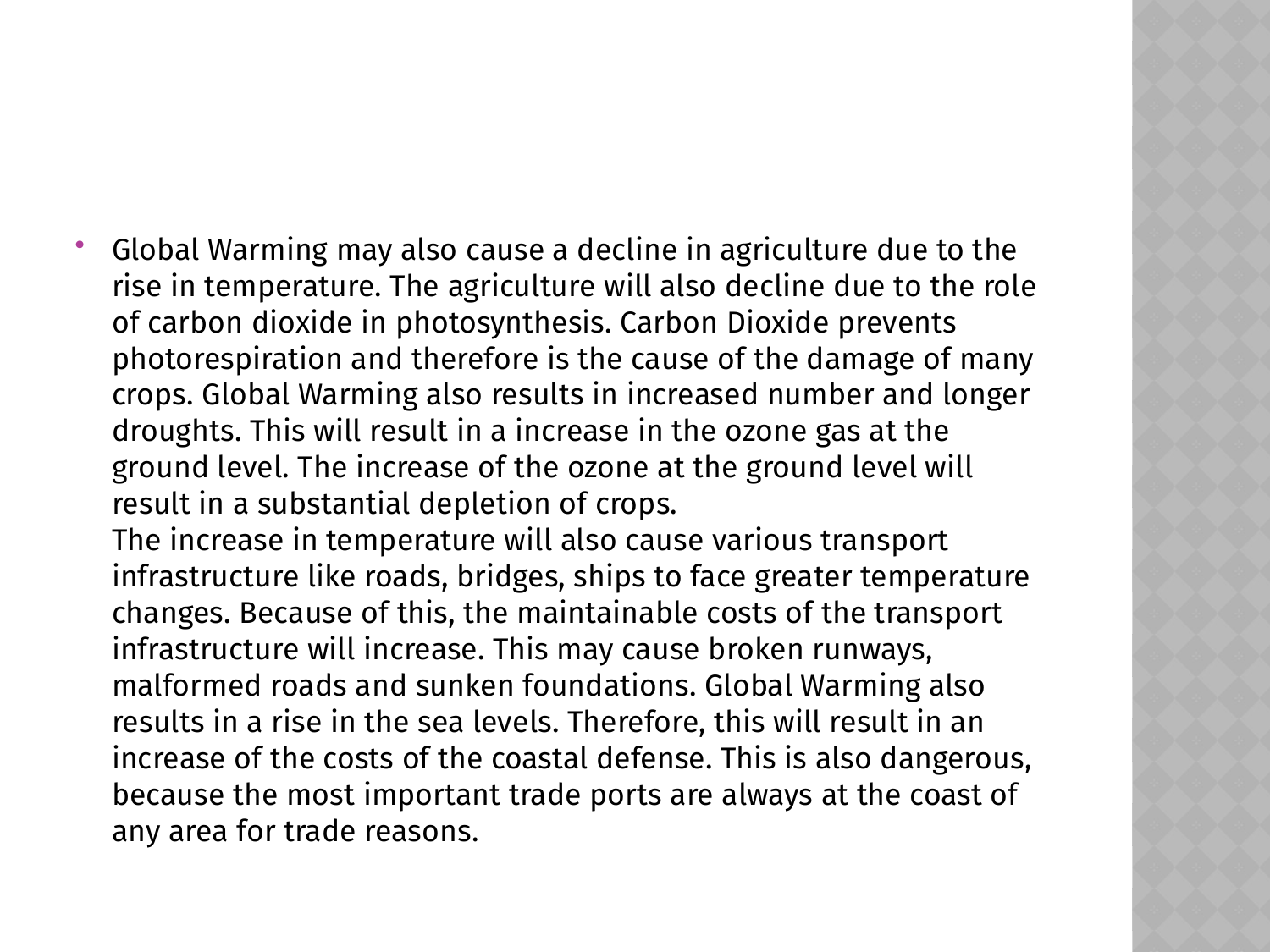

Global Warming may also cause a decline in agriculture due to the rise in temperature. The agriculture will also decline due to the role of carbon dioxide in photosynthesis. Carbon Dioxide prevents photorespiration and therefore is the cause of the damage of many crops. Global Warming also results in increased number and longer droughts. This will result in a increase in the ozone gas at the ground level. The increase of the ozone at the ground level will result in a substantial depletion of crops.
The increase in temperature will also cause various transport infrastructure like roads, bridges, ships to face greater temperature changes. Because of this, the maintainable costs of the transport infrastructure will increase. This may cause broken runways, malformed roads and sunken foundations. Global Warming also results in a rise in the sea levels. Therefore, this will result in an increase of the costs of the coastal defense. This is also dangerous, because the most important trade ports are always at the coast of any area for trade reasons.